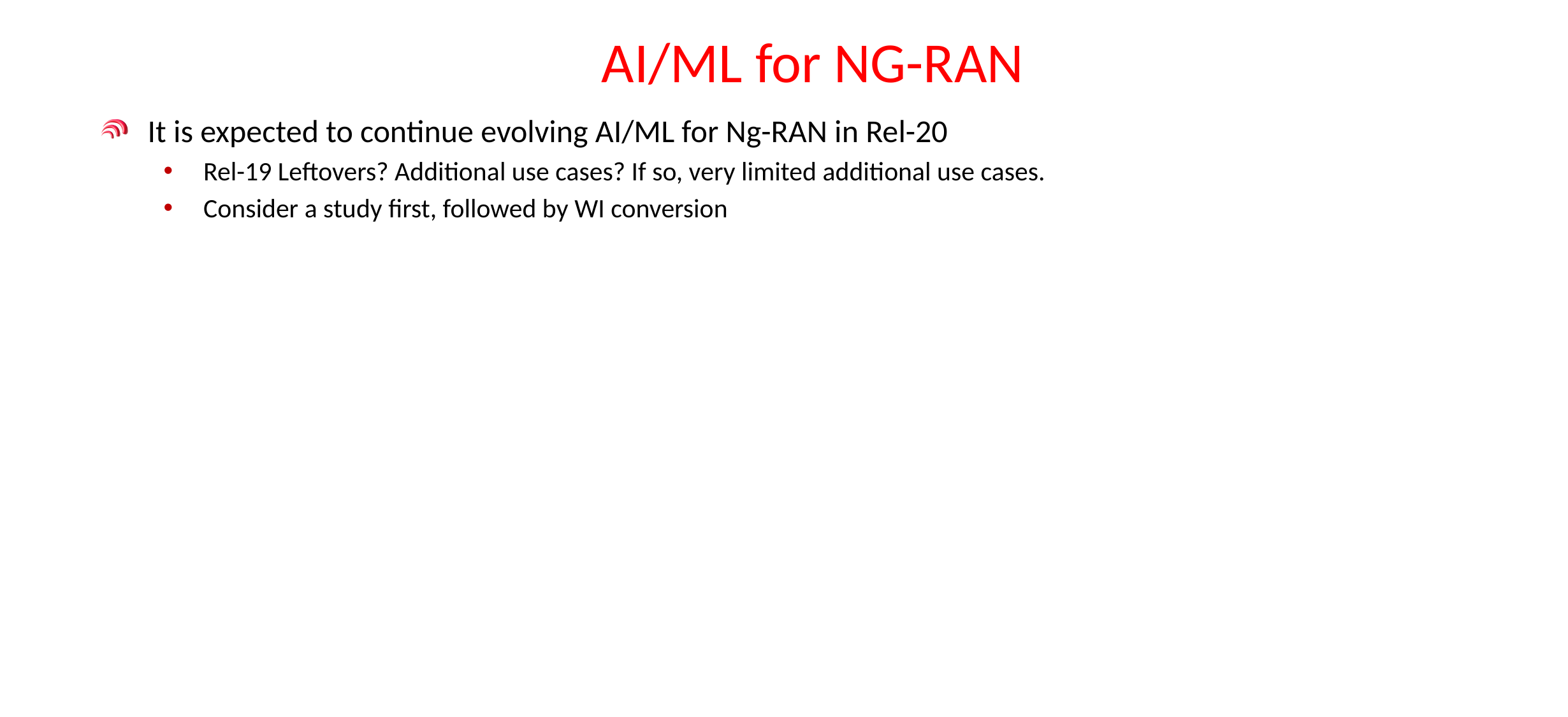

# AI/ML for NG-RAN
It is expected to continue evolving AI/ML for Ng-RAN in Rel-20
Rel-19 Leftovers? Additional use cases? If so, very limited additional use cases.
Consider a study first, followed by WI conversion